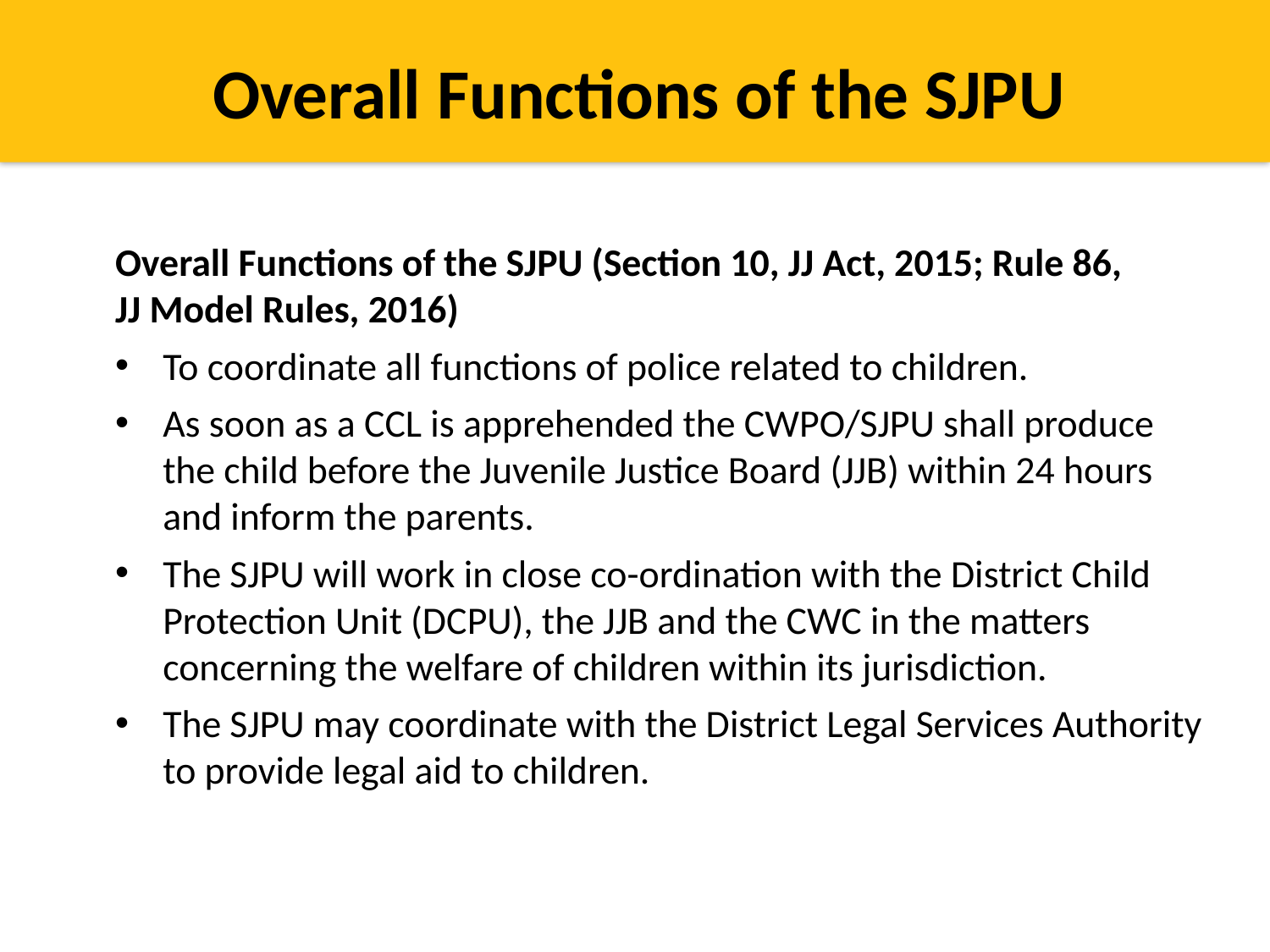

Overall Functions of the SJPU
Overall Functions of the SJPU (Section 10, JJ Act, 2015; Rule 86,
JJ Model Rules, 2016)
To coordinate all functions of police related to children.
As soon as a CCL is apprehended the CWPO/SJPU shall produce the child before the Juvenile Justice Board (JJB) within 24 hours and inform the parents.
The SJPU will work in close co-ordination with the District Child Protection Unit (DCPU), the JJB and the CWC in the matters concerning the welfare of children within its jurisdiction.
The SJPU may coordinate with the District Legal Services Authority to provide legal aid to children.